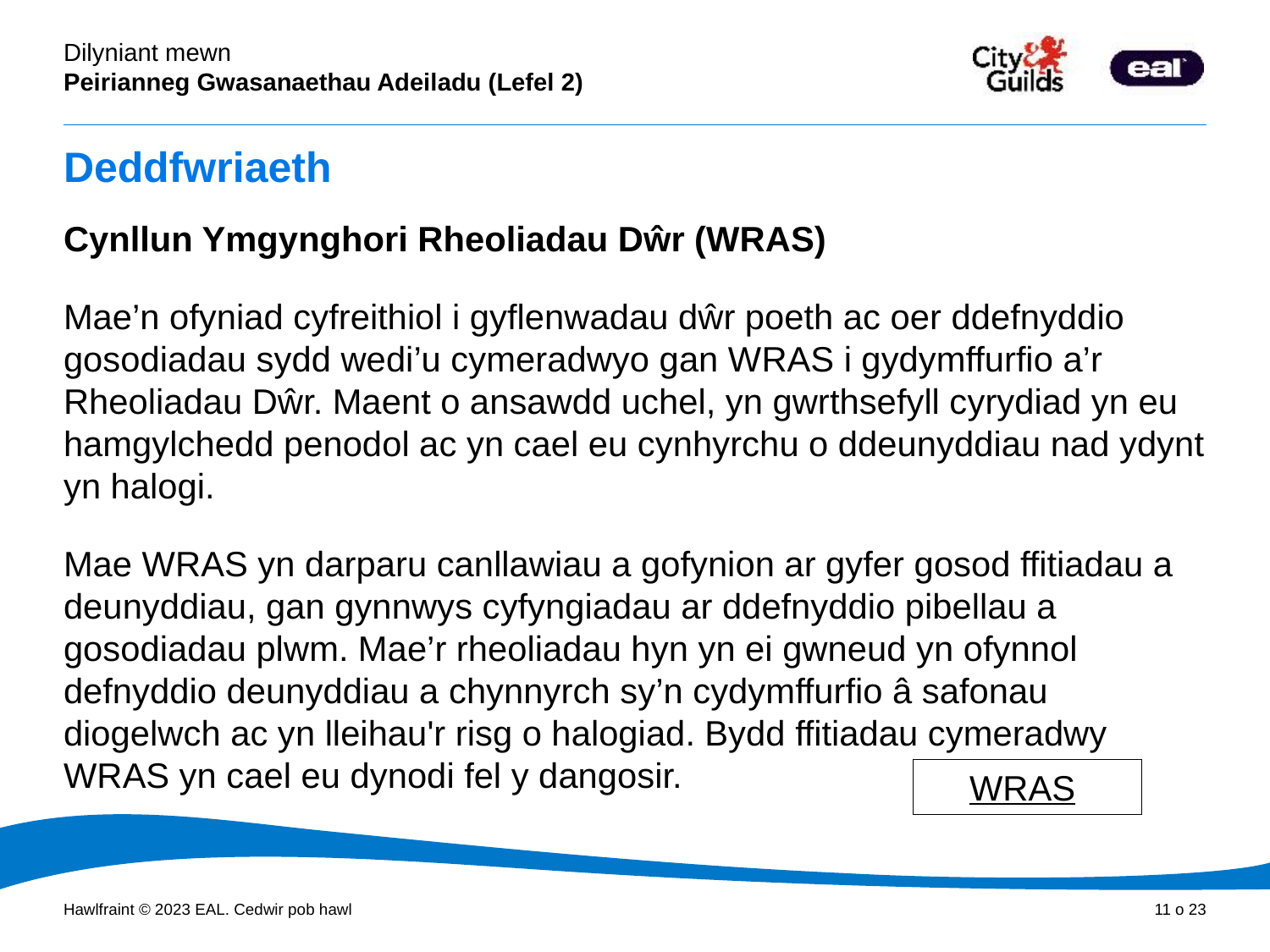

# Deddfwriaeth
Cynllun Ymgynghori Rheoliadau Dŵr (WRAS)
Mae’n ofyniad cyfreithiol i gyflenwadau dŵr poeth ac oer ddefnyddio gosodiadau sydd wedi’u cymeradwyo gan WRAS i gydymffurfio a’r Rheoliadau Dŵr. Maent o ansawdd uchel, yn gwrthsefyll cyrydiad yn eu hamgylchedd penodol ac yn cael eu cynhyrchu o ddeunyddiau nad ydynt yn halogi.
Mae WRAS yn darparu canllawiau a gofynion ar gyfer gosod ffitiadau a deunyddiau, gan gynnwys cyfyngiadau ar ddefnyddio pibellau a gosodiadau plwm. Mae’r rheoliadau hyn yn ei gwneud yn ofynnol defnyddio deunyddiau a chynnyrch sy’n cydymffurfio â safonau diogelwch ac yn lleihau'r risg o halogiad. Bydd ffitiadau cymeradwy WRAS yn cael eu dynodi fel y dangosir.

​

WRAS